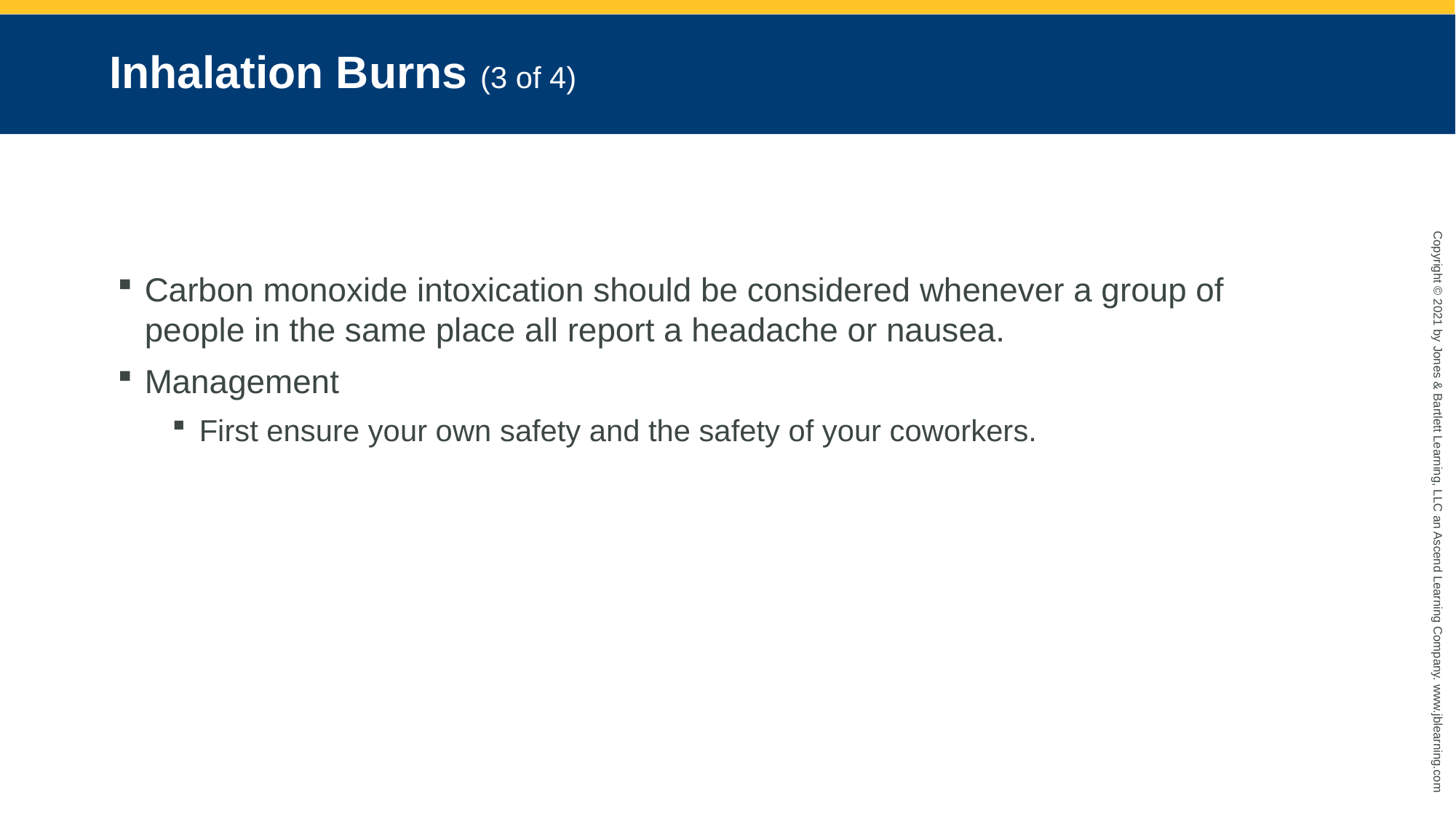

# Inhalation Burns (3 of 4)
Carbon monoxide intoxication should be considered whenever a group of people in the same place all report a headache or nausea.
Management
First ensure your own safety and the safety of your coworkers.